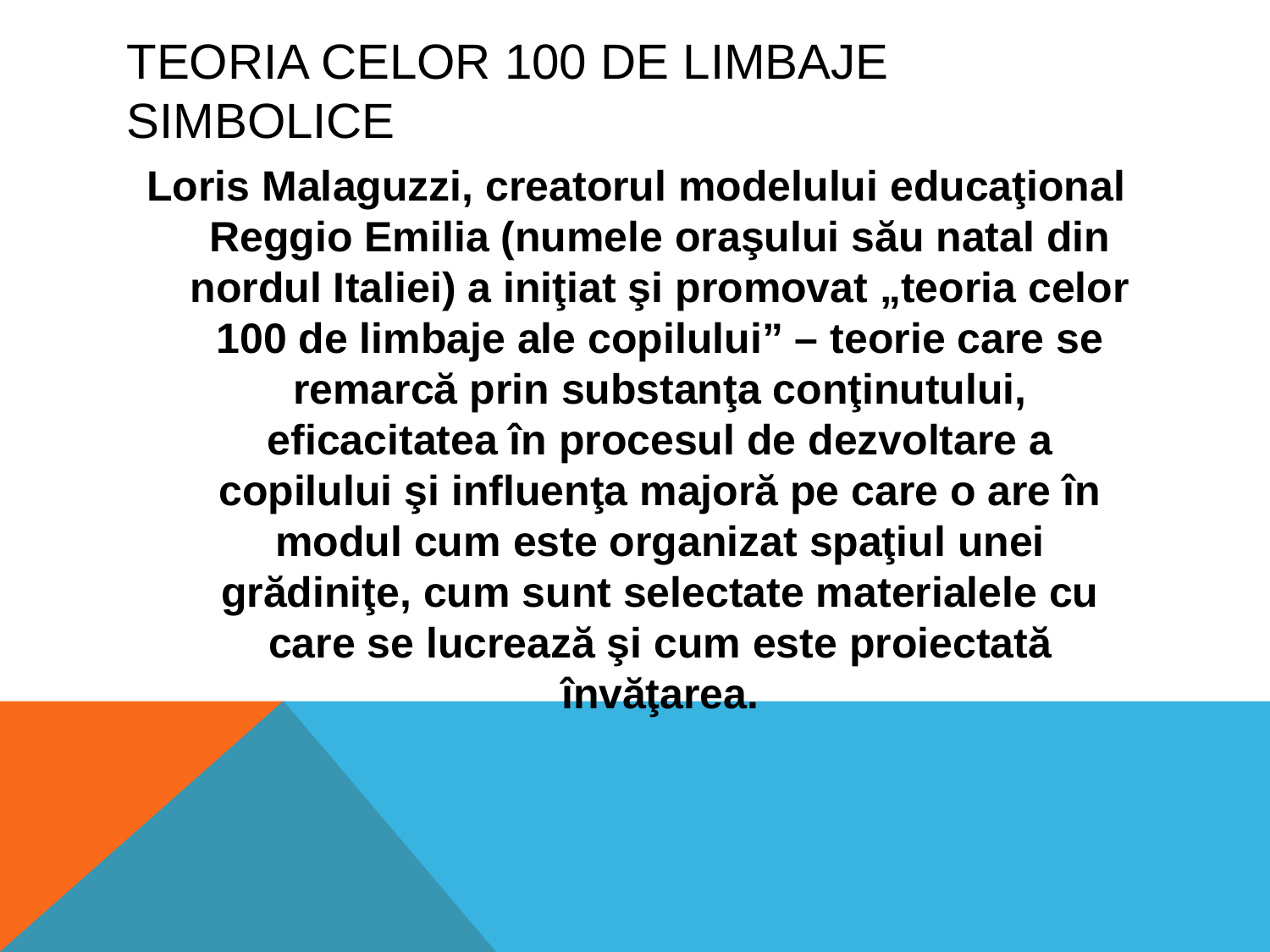

# TEORIA CELOR 100 DE LIMBAJE SIMBOLICE
Loris Malaguzzi, creatorul modelului educaţional Reggio Emilia (numele oraşului său natal din nordul Italiei) a iniţiat şi promovat „teoria celor 100 de limbaje ale copilului” – teorie care se remarcă prin substanţa conţinutului, eficacitatea în procesul de dezvoltare a copilului şi influenţa majoră pe care o are în modul cum este organizat spaţiul unei grădiniţe, cum sunt selectate materialele cu care se lucrează şi cum este proiectată învăţarea.